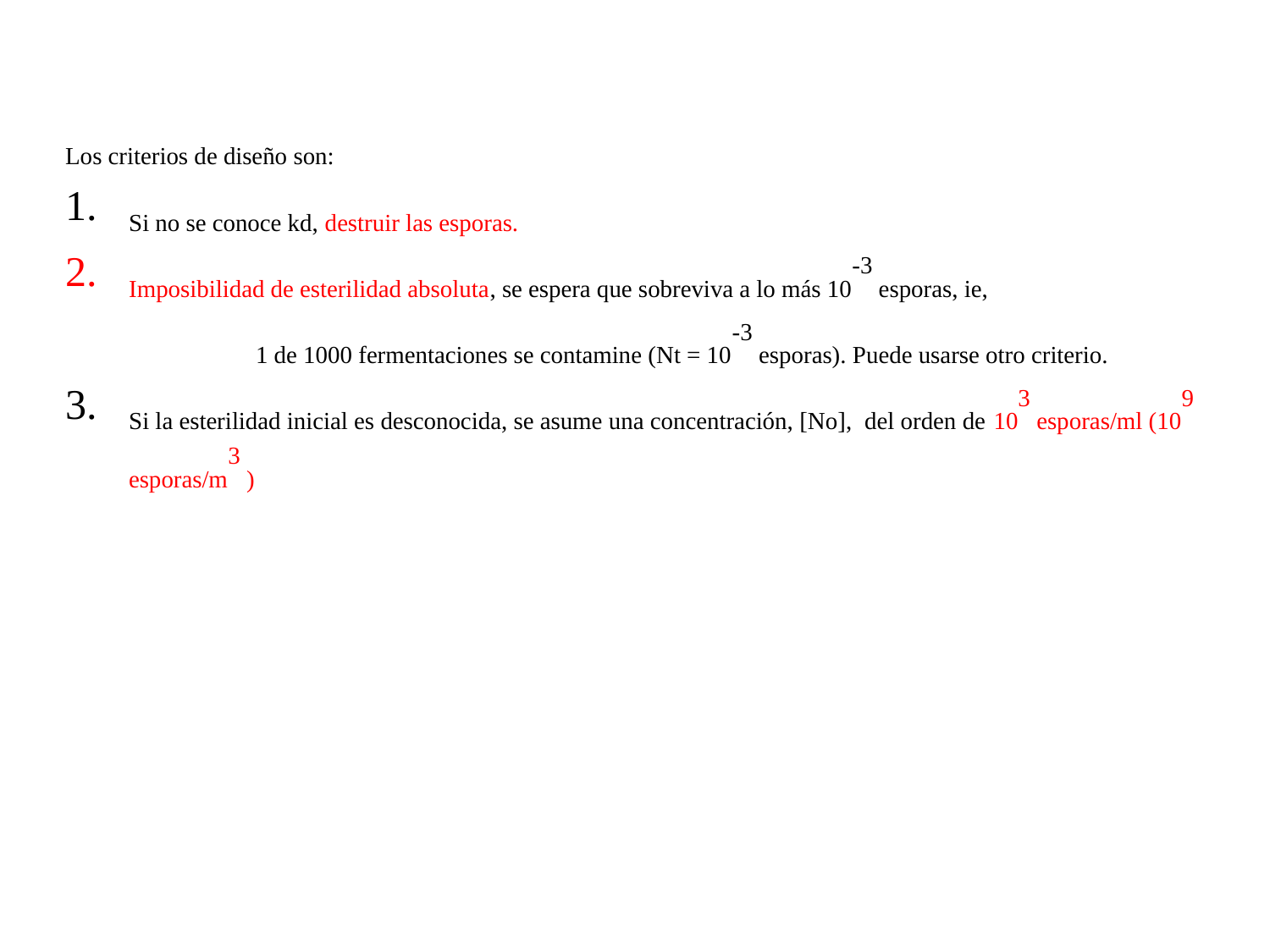

Los criterios de diseño son:
Si no se conoce kd, destruir las esporas.
Imposibilidad de esterilidad absoluta, se espera que sobreviva a lo más 10-3 esporas, ie,
	1 de 1000 fermentaciones se contamine (Nt = 10-3 esporas). Puede usarse otro criterio.
Si la esterilidad inicial es desconocida, se asume una concentración, [No],  del orden de 103 esporas/ml (109 esporas/m3 )